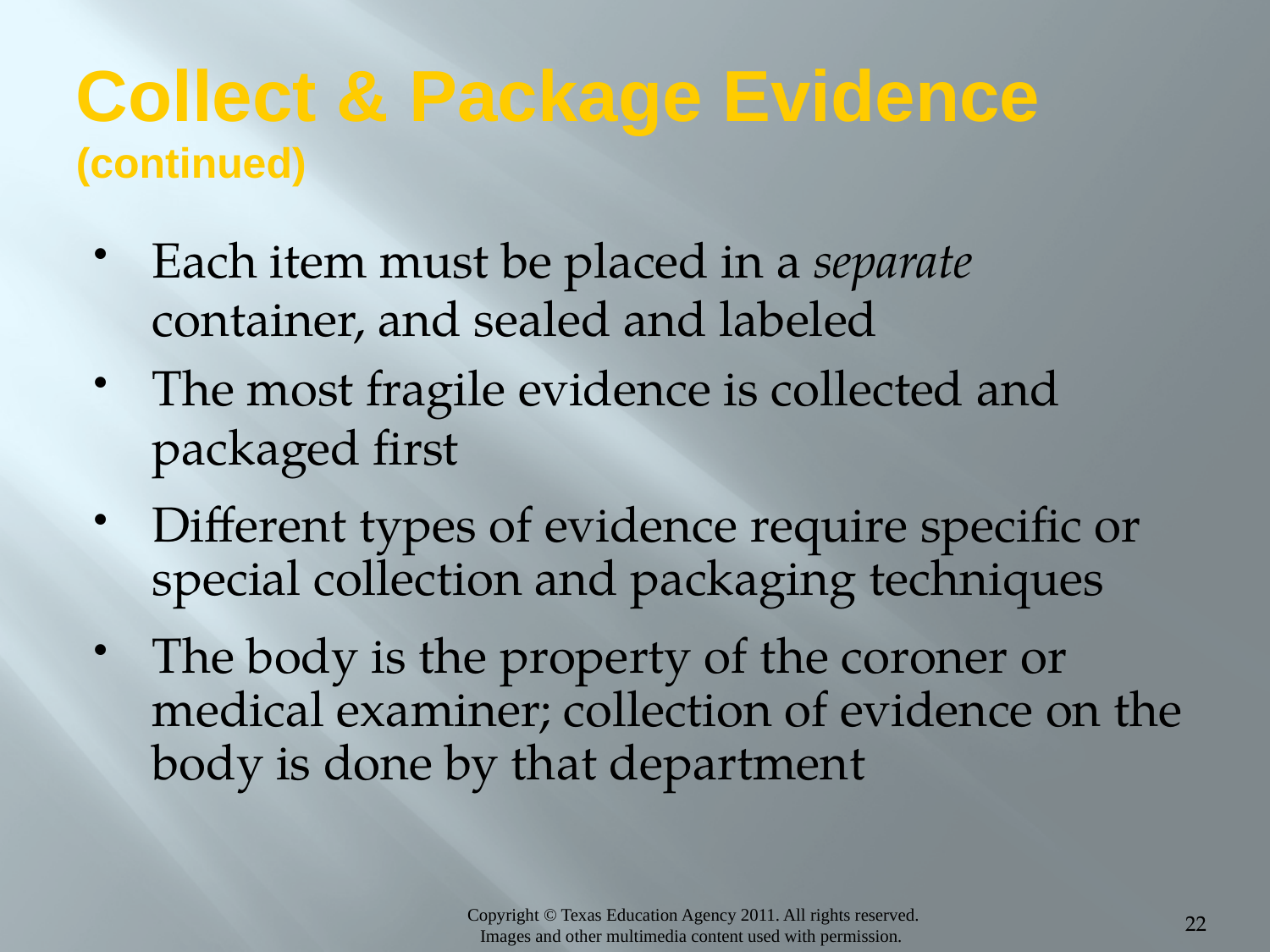

# Collect & Package Evidence (continued)
Each item must be placed in a separate container, and sealed and labeled
The most fragile evidence is collected and packaged first
Different types of evidence require specific or special collection and packaging techniques
The body is the property of the coroner or medical examiner; collection of evidence on the body is done by that department
22